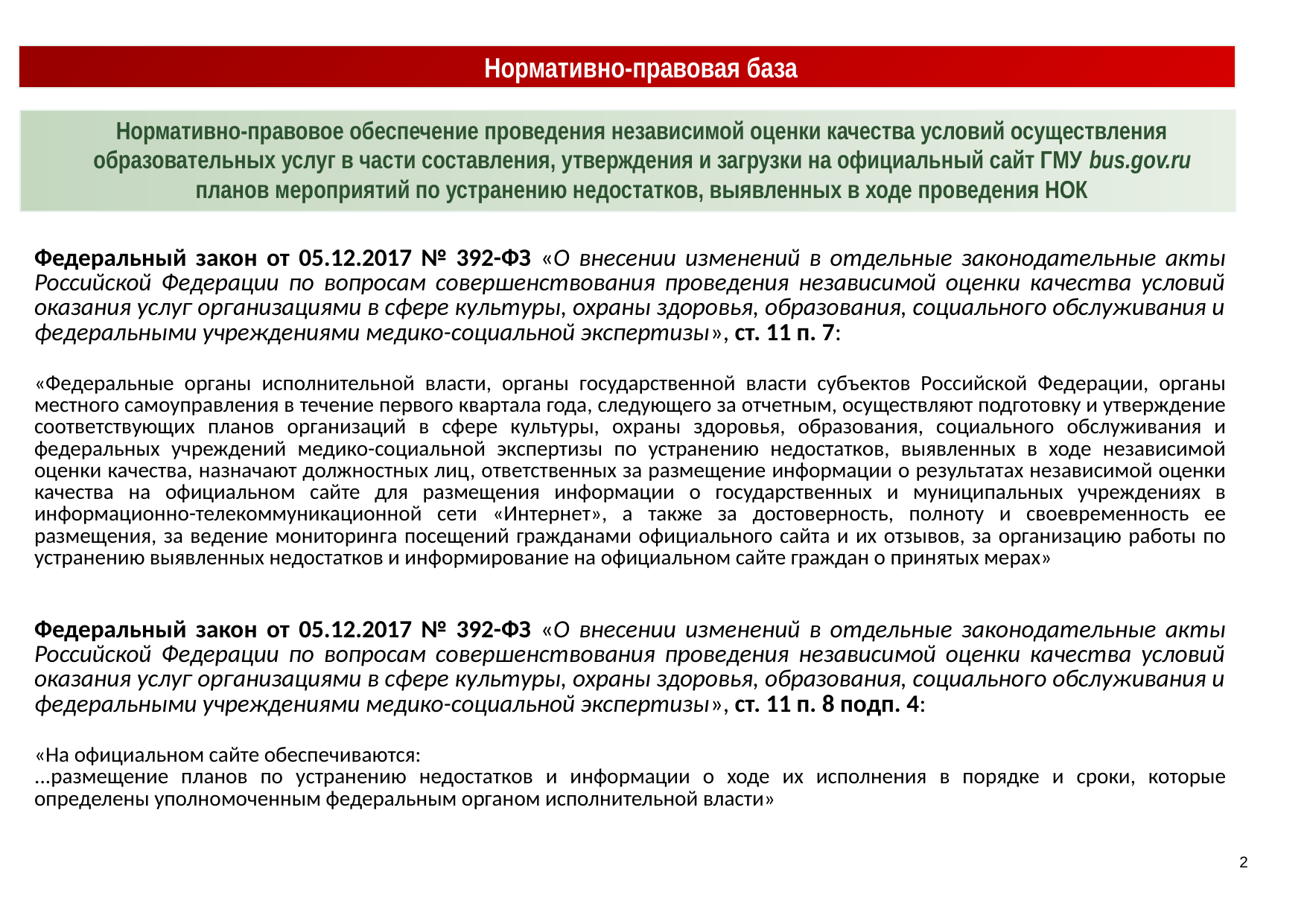

Нормативно-правовая база

Нормативно-правовое обеспечение проведения независимой оценки качества условий осуществления образовательных услуг в части составления, утверждения и загрузки на официальный сайт ГМУ bus.gov.ru
планов мероприятий по устранению недостатков, выявленных в ходе проведения НОК
| Федеральный закон от 05.12.2017 № 392-ФЗ «О внесении изменений в отдельные законодательные акты Российской Федерации по вопросам совершенствования проведения независимой оценки качества условий оказания услуг организациями в сфере культуры, охраны здоровья, образования, социального обслуживания и федеральными учреждениями медико-социальной экспертизы», ст. 11 п. 7: «Федеральные органы исполнительной власти, органы государственной власти субъектов Российской Федерации, органы местного самоуправления в течение первого квартала года, следующего за отчетным, осуществляют подготовку и утверждение соответствующих планов организаций в сфере культуры, охраны здоровья, образования, социального обслуживания и федеральных учреждений медико-социальной экспертизы по устранению недостатков, выявленных в ходе независимой оценки качества, назначают должностных лиц, ответственных за размещение информации о результатах независимой оценки качества на официальном сайте для размещения информации о государственных и муниципальных учреждениях в информационно-телекоммуникационной сети «Интернет», а также за достоверность, полноту и своевременность ее размещения, за ведение мониторинга посещений гражданами официального сайта и их отзывов, за организацию работы по устранению выявленных недостатков и информирование на официальном сайте граждан о принятых мерах» Федеральный закон от 05.12.2017 № 392-ФЗ «О внесении изменений в отдельные законодательные акты Российской Федерации по вопросам совершенствования проведения независимой оценки качества условий оказания услуг организациями в сфере культуры, охраны здоровья, образования, социального обслуживания и федеральными учреждениями медико-социальной экспертизы», ст. 11 п. 8 подп. 4: «На официальном сайте обеспечиваются: ...размещение планов по устранению недостатков и информации о ходе их исполнения в порядке и сроки, которые определены уполномоченным федеральным органом исполнительной власти» |
| --- |
2